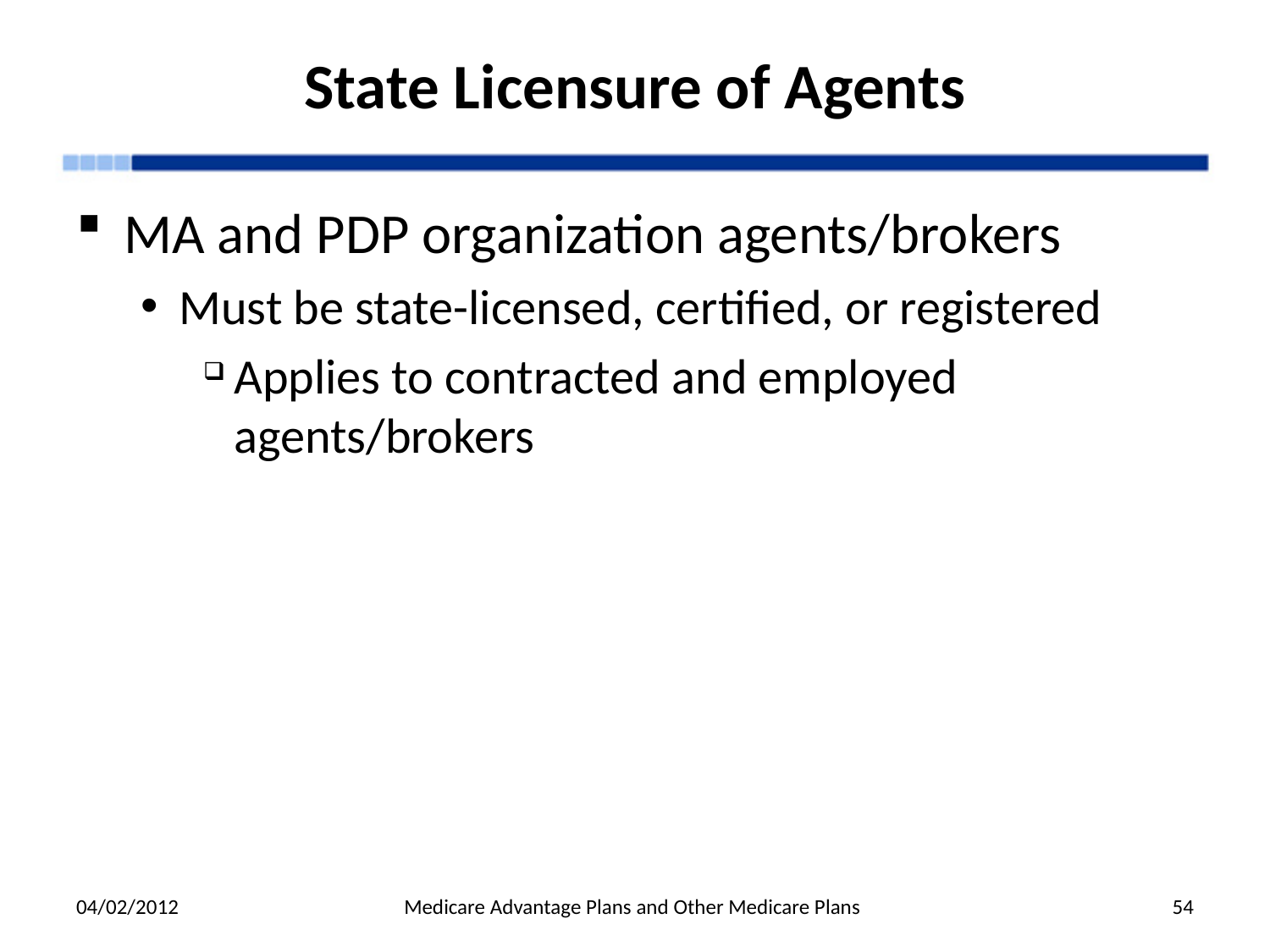

# State Licensure of Agents
MA and PDP organization agents/brokers
Must be state-licensed, certified, or registered
Applies to contracted and employed agents/brokers
04/02/2012
Medicare Advantage Plans and Other Medicare Plans
54